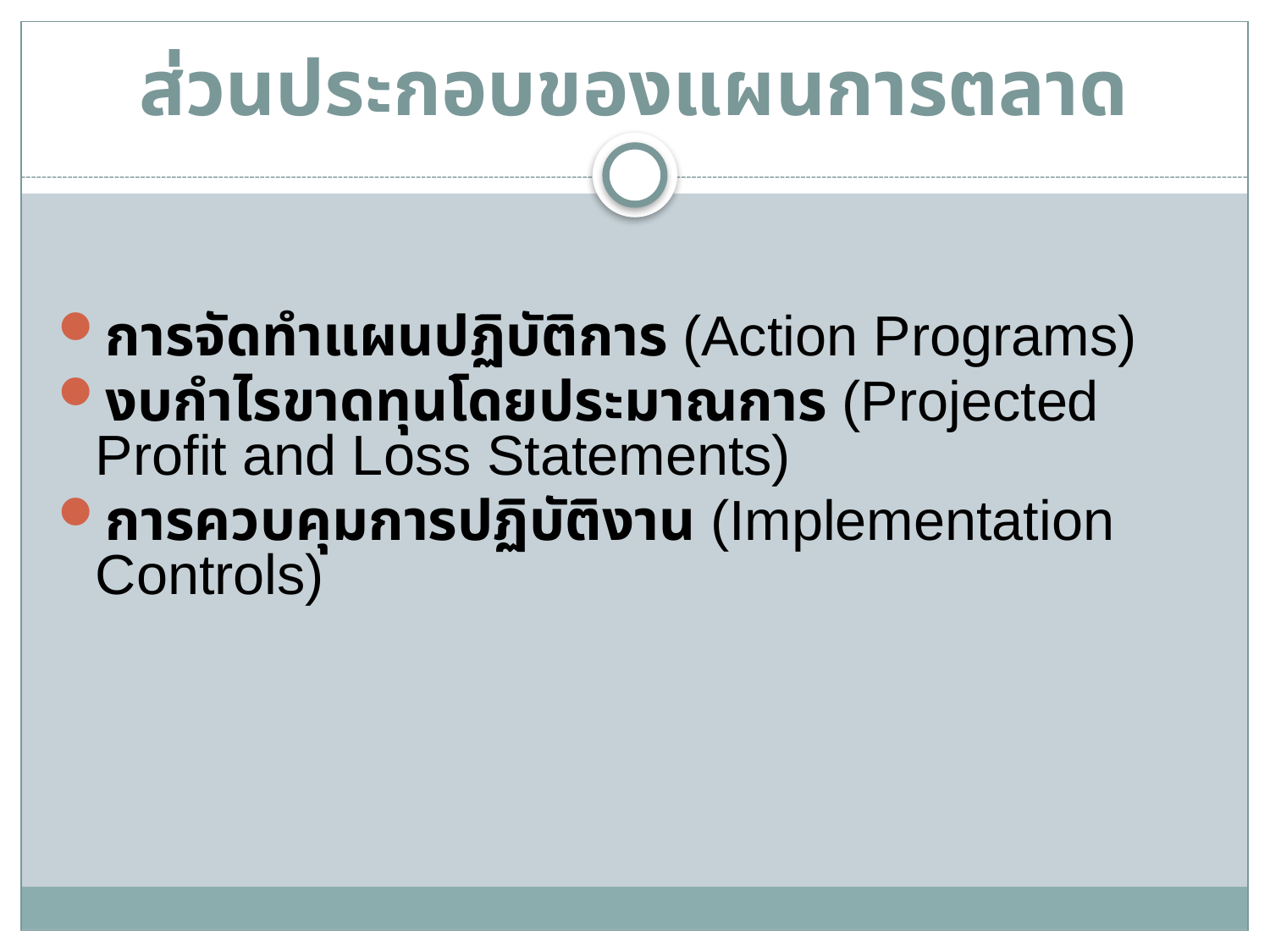

# ส่วนประกอบของแผนการตลาด
การจัดทำแผนปฏิบัติการ (Action Programs)
งบกำไรขาดทุนโดยประมาณการ (Projected Profit and Loss Statements)
การควบคุมการปฏิบัติงาน (Implementation Controls)